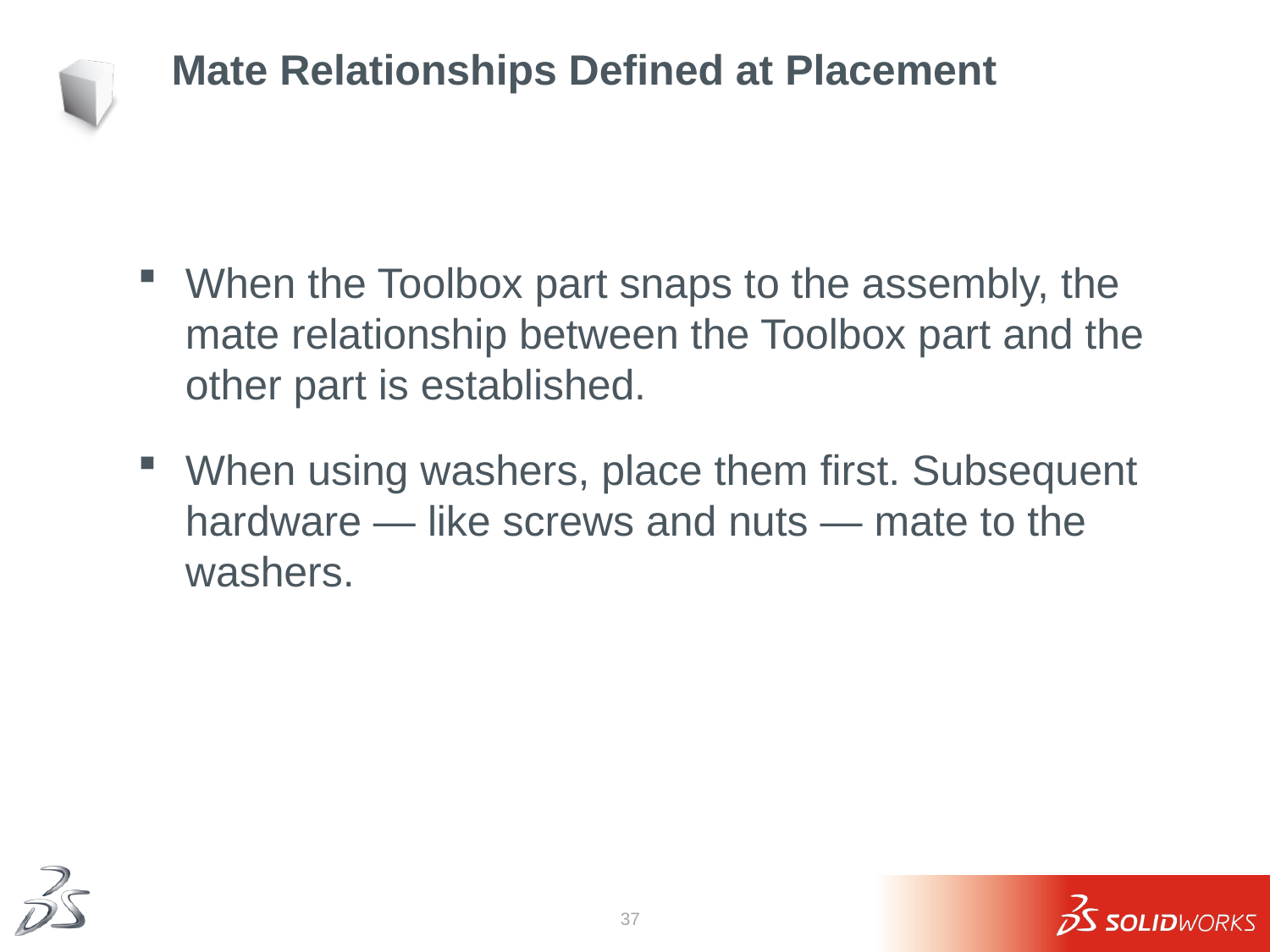

# Mate Relationships Defined at Placement
When the Toolbox part snaps to the assembly, the mate relationship between the Toolbox part and the other part is established.
When using washers, place them first. Subsequent hardware — like screws and nuts — mate to the washers.